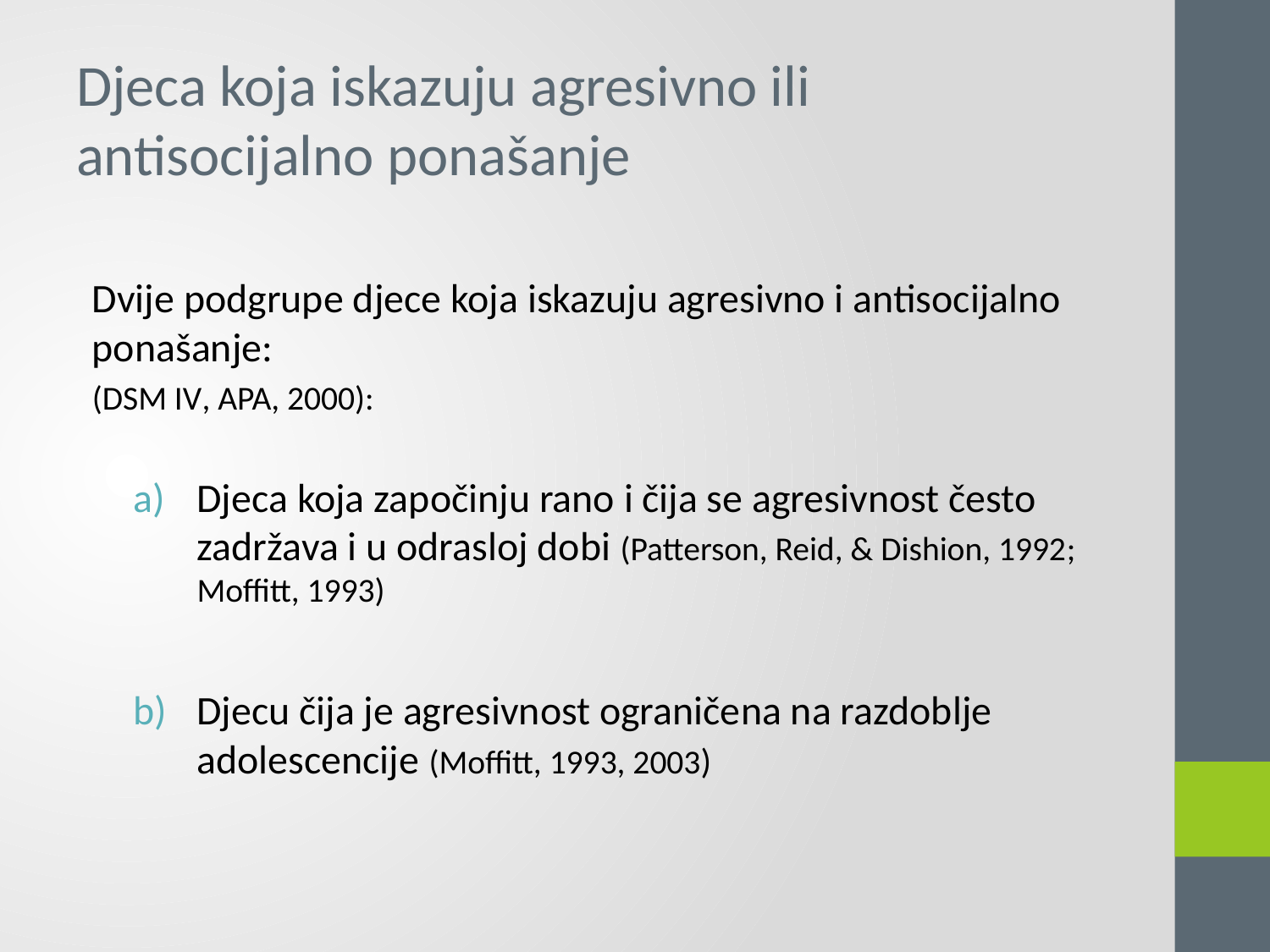

# Djeca koja iskazuju agresivno ili antisocijalno ponašanje
Dvije podgrupe djece koja iskazuju agresivno i antisocijalno ponašanje:
(DSM IV, APA, 2000):

Djeca koja započinju rano i čija se agresivnost često zadržava i u odrasloj dobi (Patterson, Reid, & Dishion, 1992; Moffitt, 1993)

Djecu čija je agresivnost ograničena na razdoblje adolescencije (Moffitt, 1993, 2003)